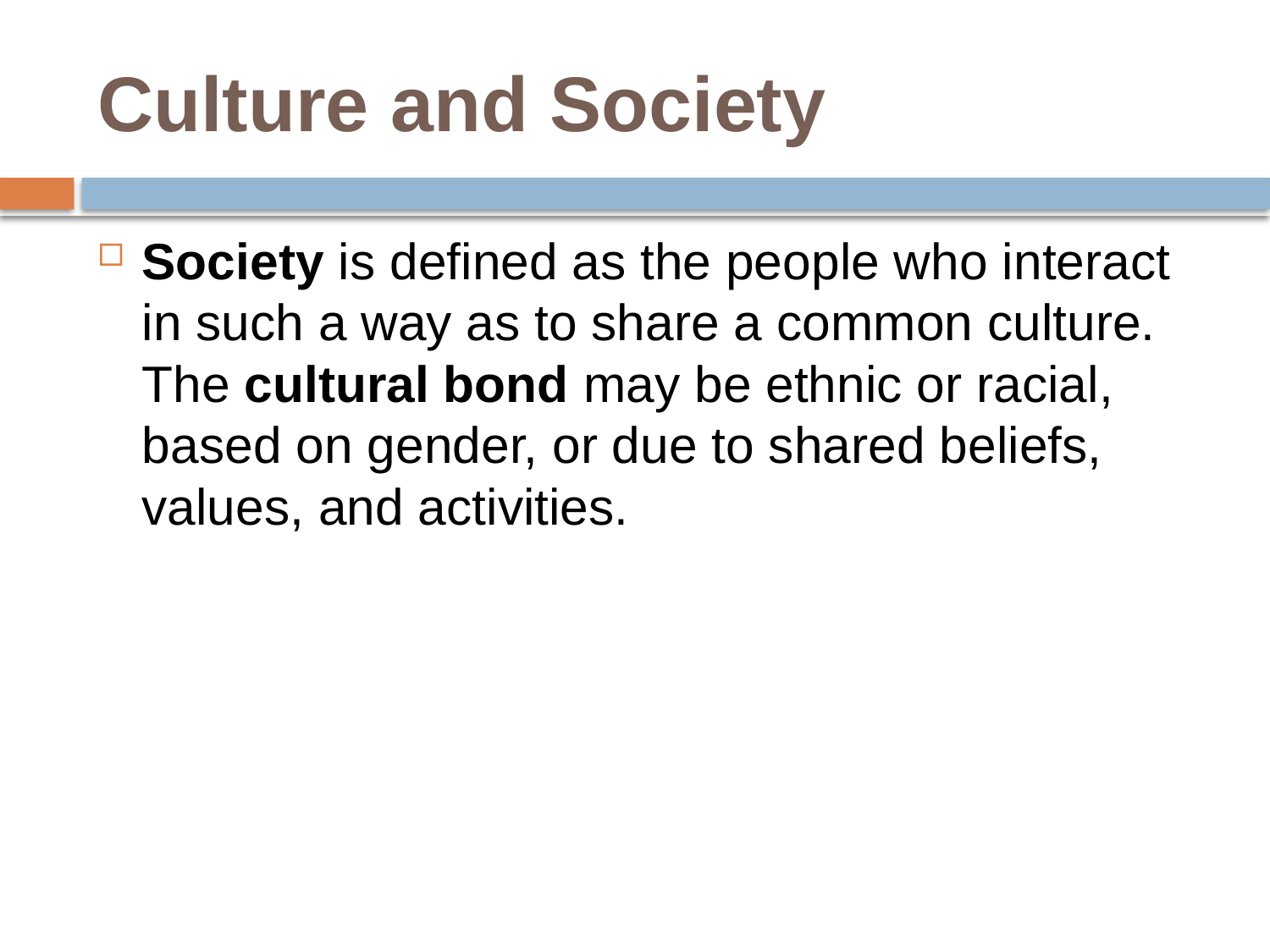

# Culture and Society
Society is defined as the people who interact in such a way as to share a common culture. The cultural bond may be ethnic or racial, based on gender, or due to shared beliefs, values, and activities.